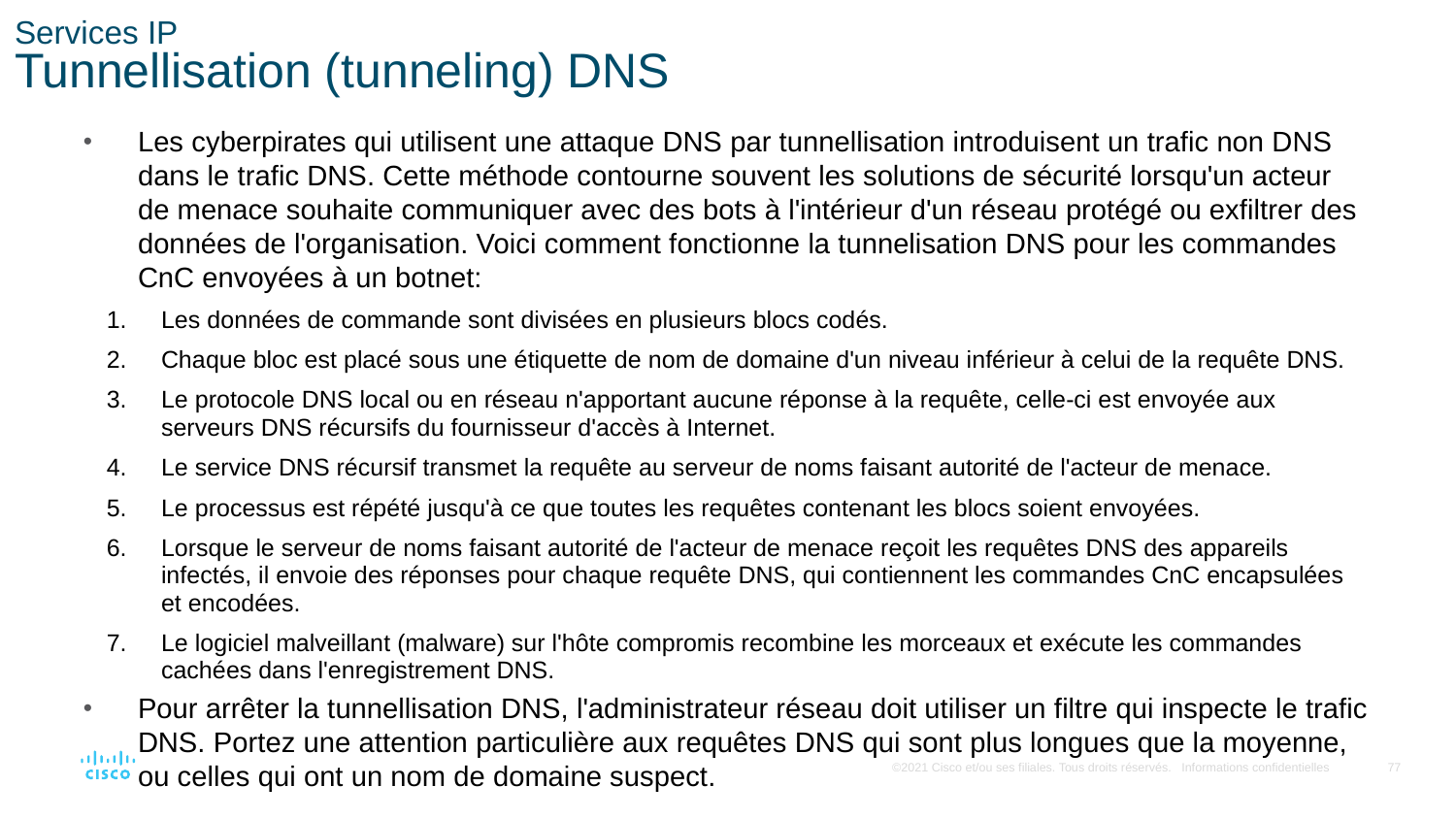

# Services IP Tunnellisation (tunneling) DNS
Les cyberpirates qui utilisent une attaque DNS par tunnellisation introduisent un trafic non DNS dans le trafic DNS. Cette méthode contourne souvent les solutions de sécurité lorsqu'un acteur de menace souhaite communiquer avec des bots à l'intérieur d'un réseau protégé ou exfiltrer des données de l'organisation. Voici comment fonctionne la tunnelisation DNS pour les commandes CnC envoyées à un botnet:
Les données de commande sont divisées en plusieurs blocs codés.
Chaque bloc est placé sous une étiquette de nom de domaine d'un niveau inférieur à celui de la requête DNS.
Le protocole DNS local ou en réseau n'apportant aucune réponse à la requête, celle-ci est envoyée aux serveurs DNS récursifs du fournisseur d'accès à Internet.
Le service DNS récursif transmet la requête au serveur de noms faisant autorité de l'acteur de menace.
Le processus est répété jusqu'à ce que toutes les requêtes contenant les blocs soient envoyées.
Lorsque le serveur de noms faisant autorité de l'acteur de menace reçoit les requêtes DNS des appareils infectés, il envoie des réponses pour chaque requête DNS, qui contiennent les commandes CnC encapsulées et encodées.
Le logiciel malveillant (malware) sur l'hôte compromis recombine les morceaux et exécute les commandes cachées dans l'enregistrement DNS.
Pour arrêter la tunnellisation DNS, l'administrateur réseau doit utiliser un filtre qui inspecte le trafic DNS. Portez une attention particulière aux requêtes DNS qui sont plus longues que la moyenne, ou celles qui ont un nom de domaine suspect.